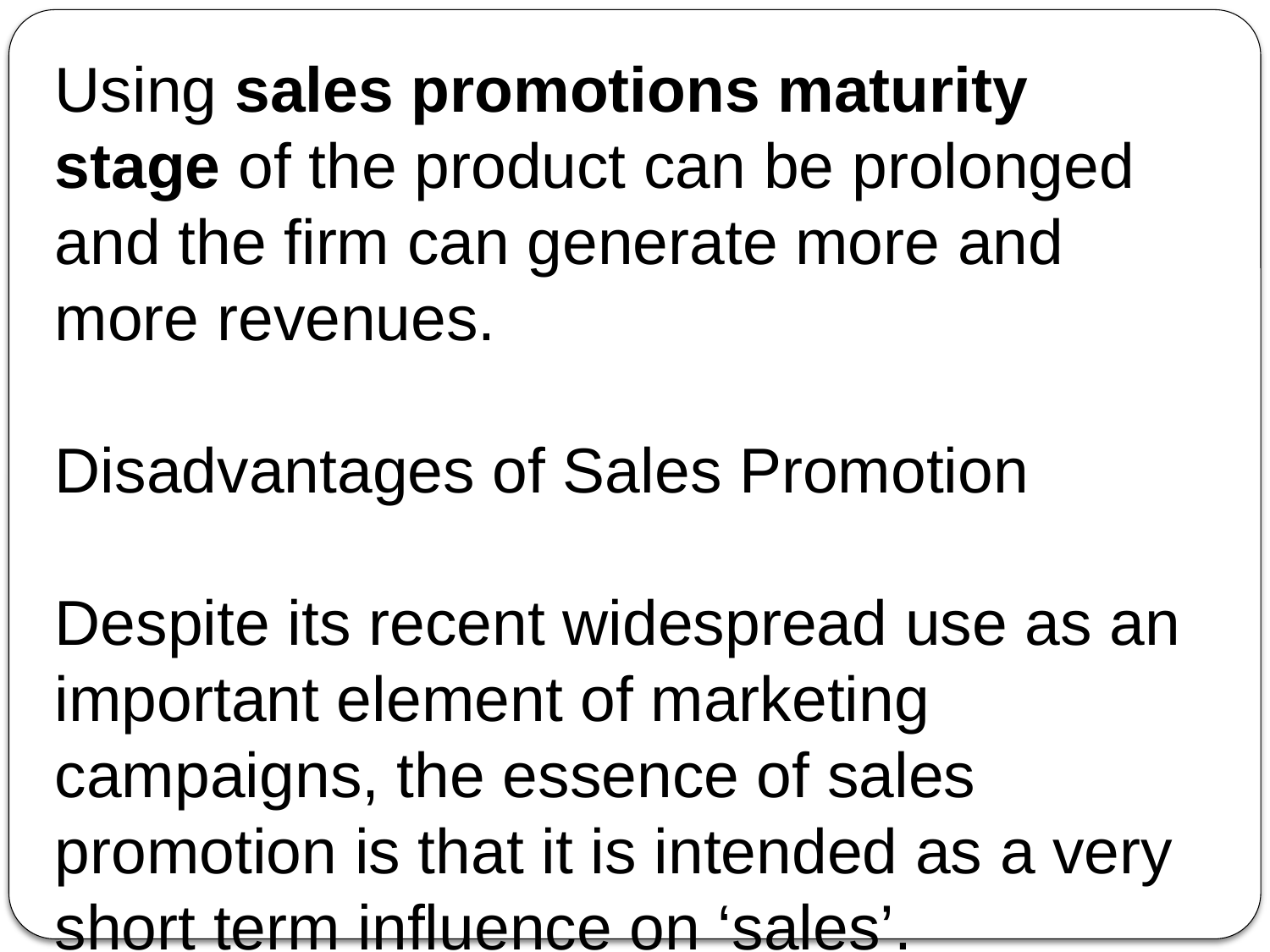

Using sales promotions maturity stage of the product can be prolonged and the firm can generate more and more revenues.

Disadvantages of Sales Promotion

Despite its recent widespread use as an important element of marketing campaigns, the essence of sales promotion is that it is intended as a very short term influence on ‘sales’.